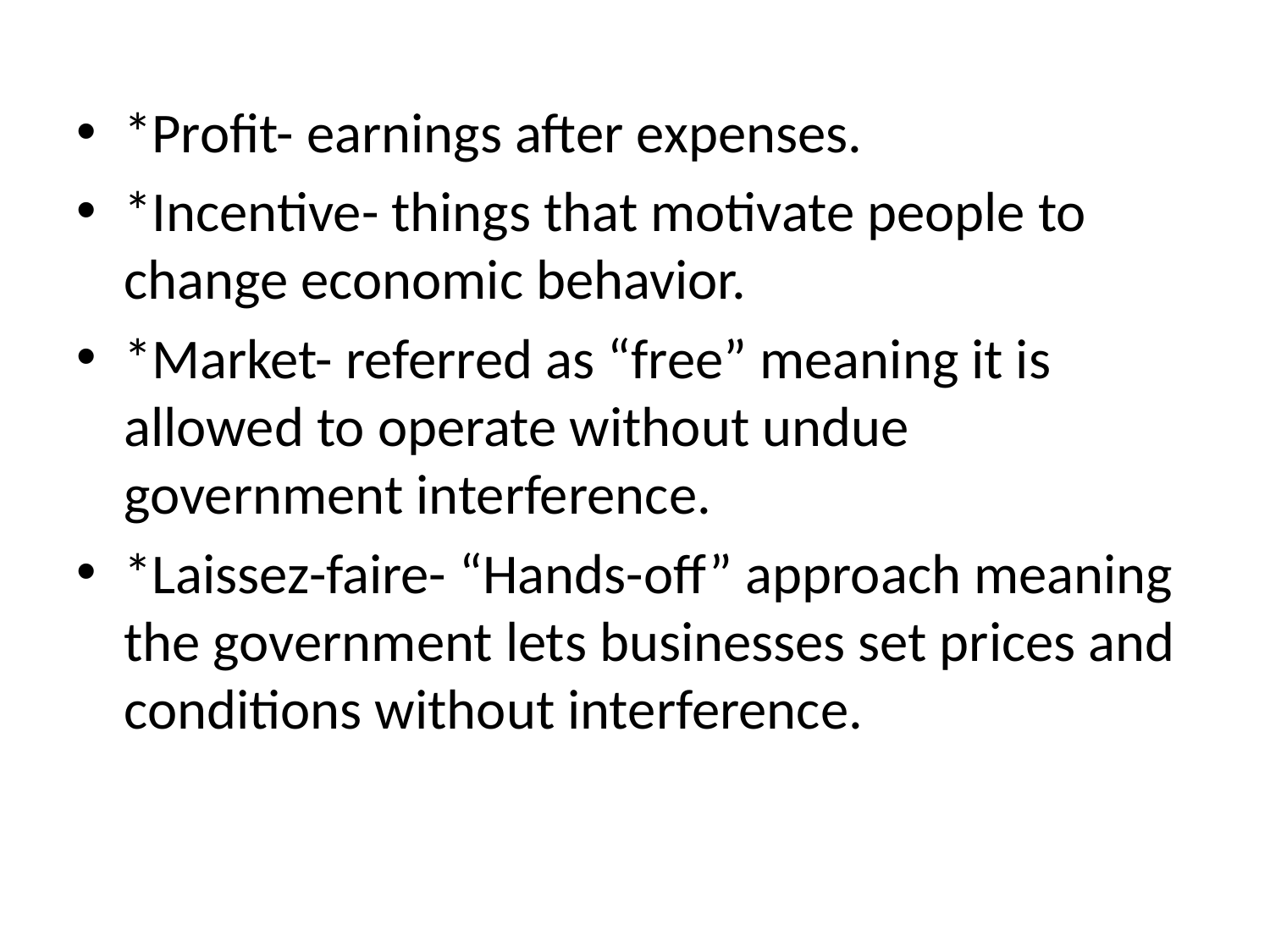

*Profit- earnings after expenses.
*Incentive- things that motivate people to change economic behavior.
*Market- referred as “free” meaning it is allowed to operate without undue government interference.
*Laissez-faire- “Hands-off” approach meaning the government lets businesses set prices and conditions without interference.